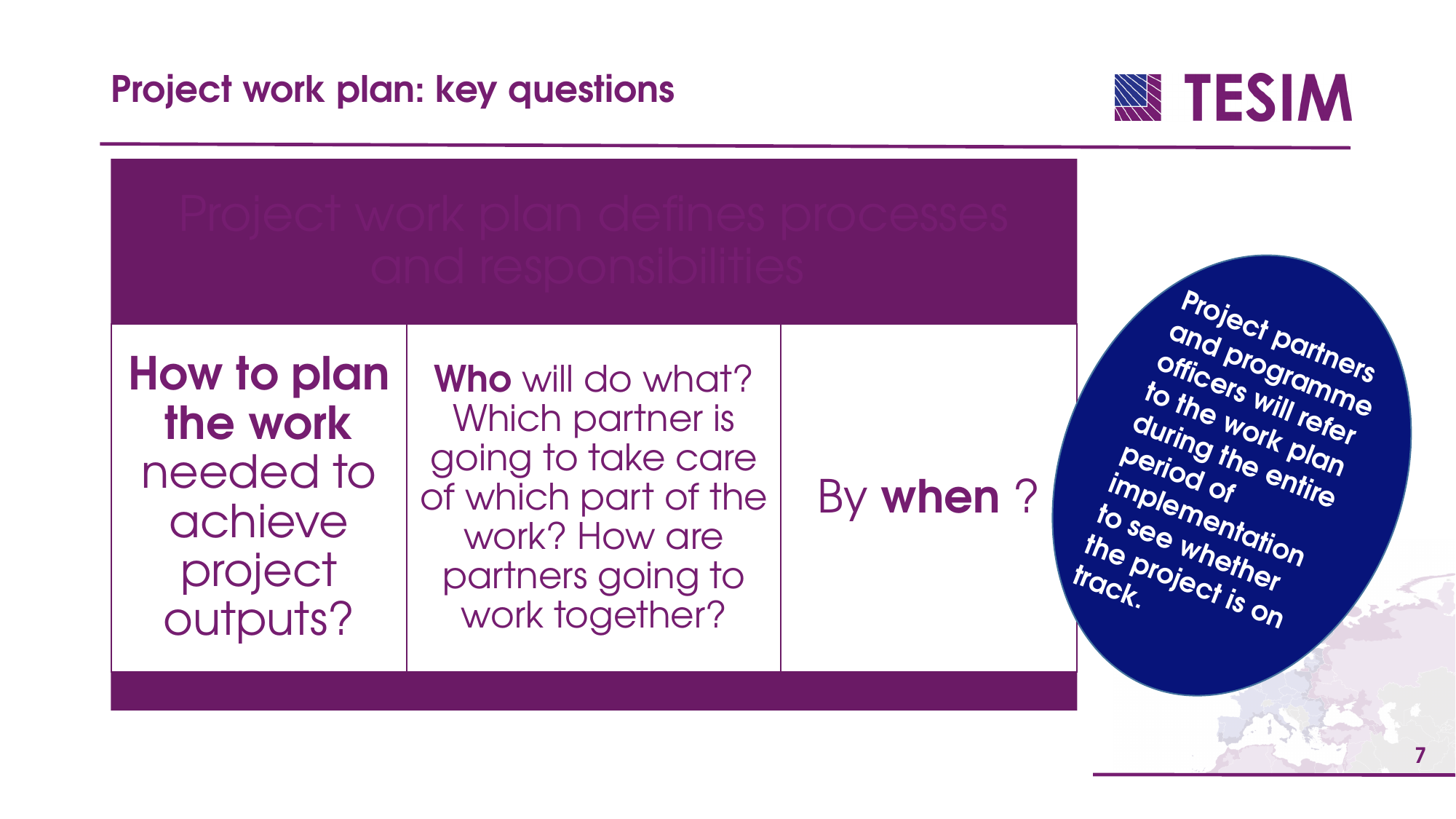

Project work plan: key questions
Project work plan defines processes and responsibilities
How to plan the work needed to achieve project outputs?
Who will do what? Which partner is going to take care of which part of the work? How are partners going to work together?
By when ?
Project partners and programme officers will refer to the work plan during the entire period of implementation to see whether the project is on track.